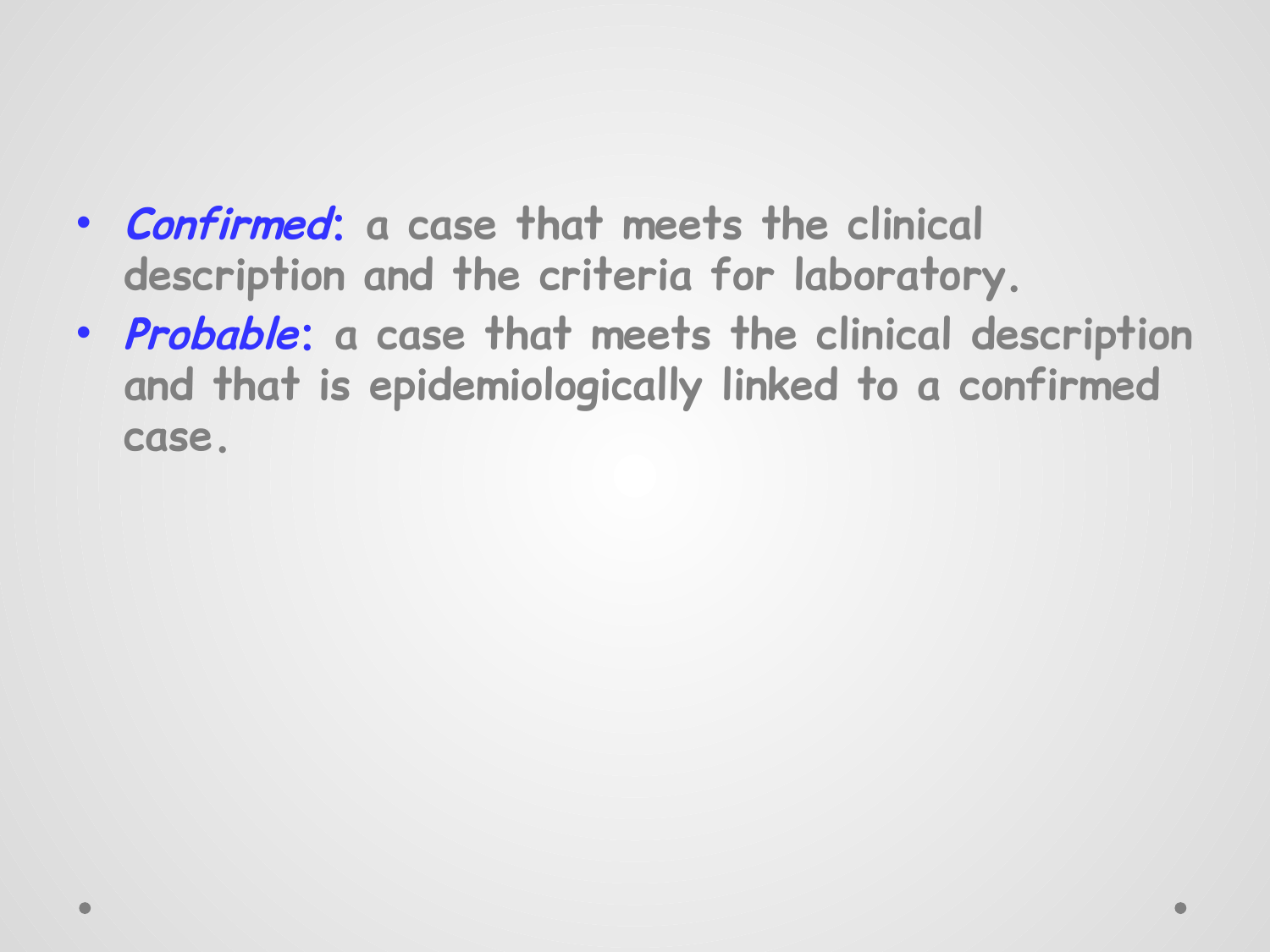

# Case classification
Confirmed: a case that meets the clinical description and the criteria for laboratory.
Probable: a case that meets the clinical description and that is epidemiologically linked to a confirmed case.